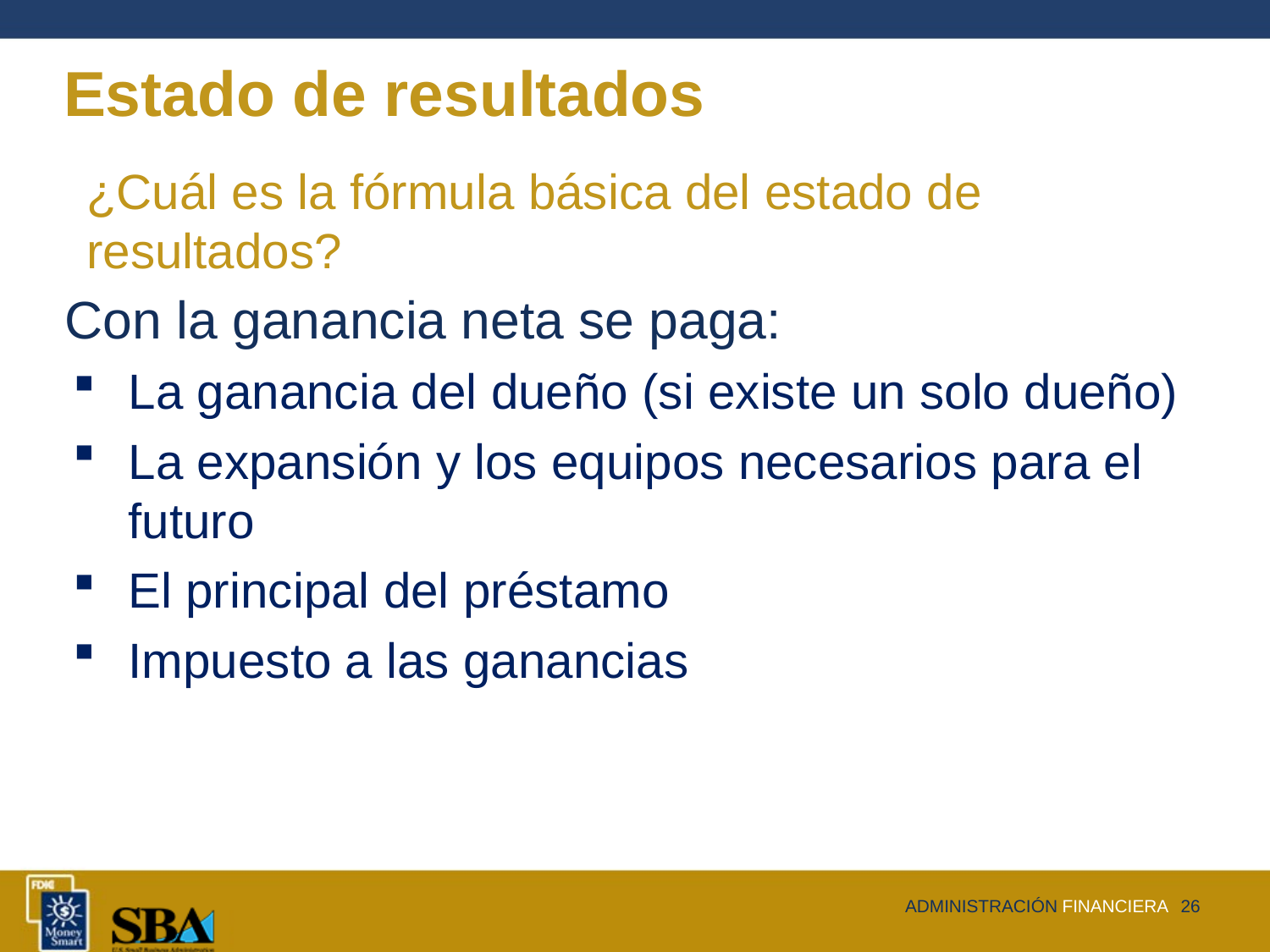

# Estado de resultados
¿Cuál es la fórmula básica del estado de resultados?
Con la ganancia neta se paga:
La ganancia del dueño (si existe un solo dueño)
La expansión y los equipos necesarios para el futuro
El principal del préstamo
Impuesto a las ganancias